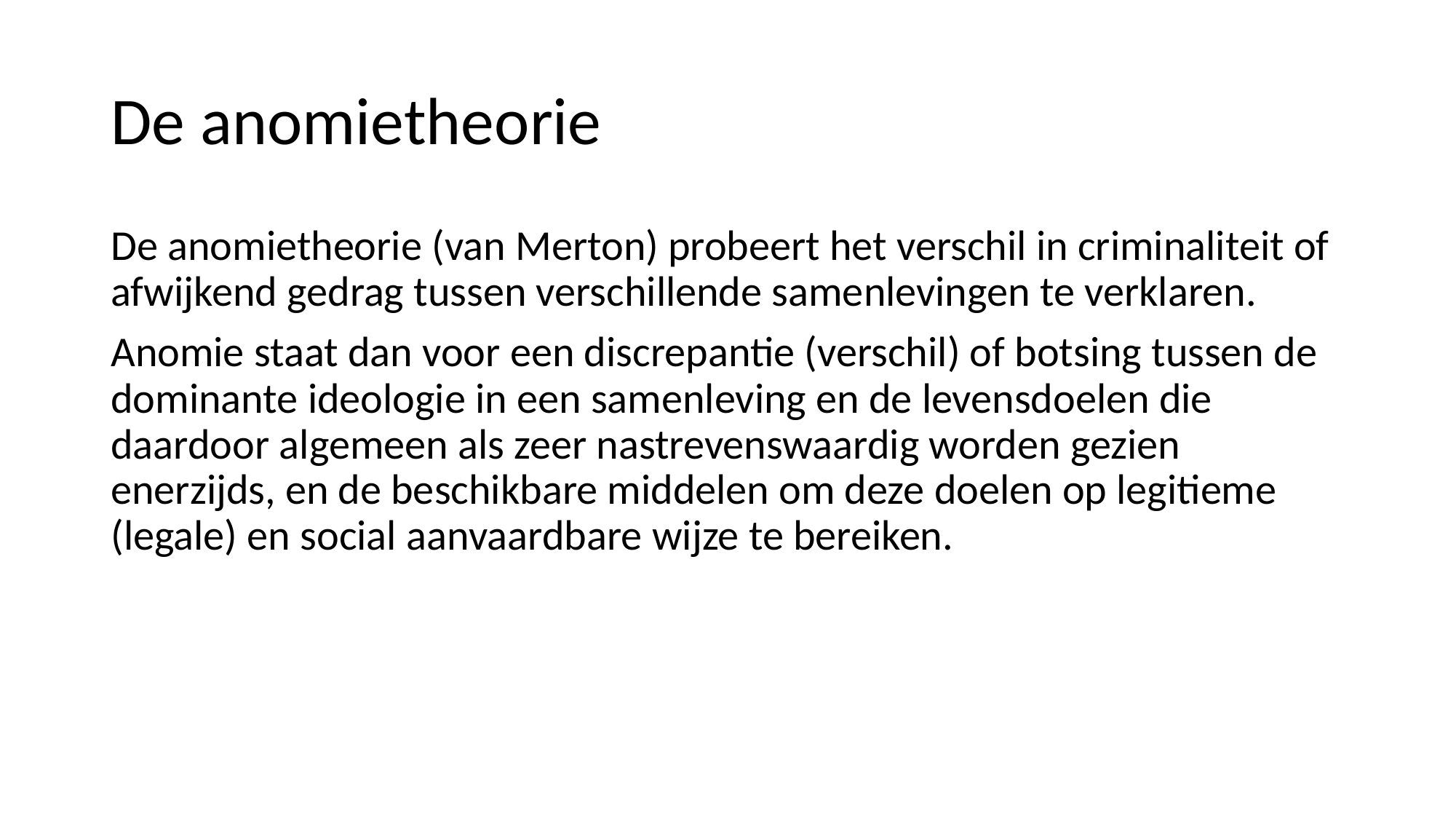

# De anomietheorie
De anomietheorie (van Merton) probeert het verschil in criminaliteit of afwijkend gedrag tussen verschillende samenlevingen te verklaren.
Anomie staat dan voor een discrepantie (verschil) of botsing tussen de dominante ideologie in een samenleving en de levensdoelen die daardoor algemeen als zeer nastrevenswaardig worden gezien enerzijds, en de beschikbare middelen om deze doelen op legitieme (legale) en social aanvaardbare wijze te bereiken.